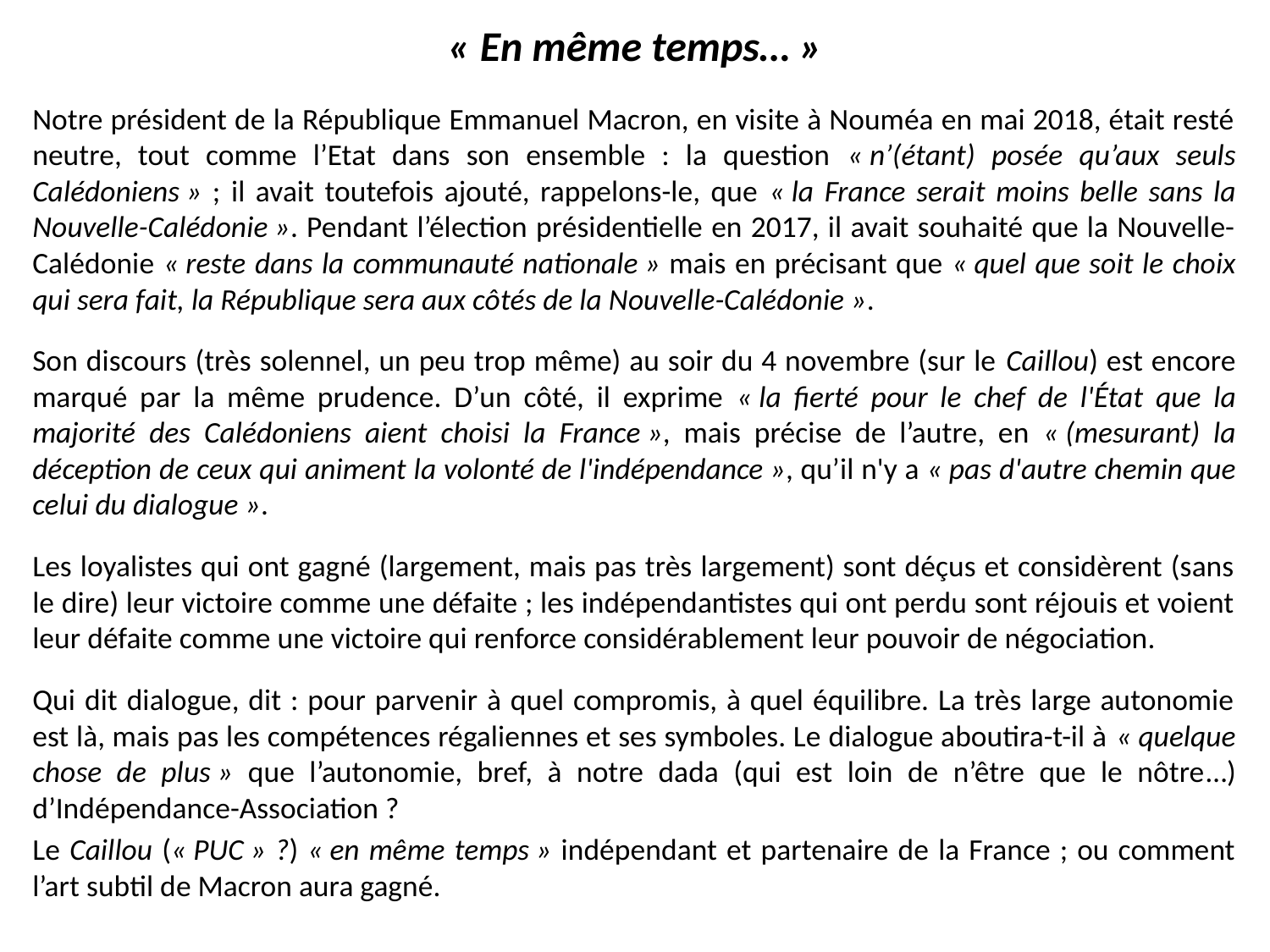

# « En même temps… »
Notre président de la République Emmanuel Macron, en visite à Nouméa en mai 2018, était resté neutre, tout comme l’Etat dans son ensemble : la question « n’(étant) posée qu’aux seuls Calédoniens » ; il avait toutefois ajouté, rappelons-le, que « la France serait moins belle sans la Nouvelle-Calédonie ». Pendant l’élection présidentielle en 2017, il avait souhaité que la Nouvelle-Calédonie « reste dans la communauté nationale » mais en précisant que « quel que soit le choix qui sera fait, la République sera aux côtés de la Nouvelle-Calédonie ».

Son discours (très solennel, un peu trop même) au soir du 4 novembre (sur le Caillou) est encore marqué par la même prudence. D’un côté, il exprime « la fierté pour le chef de l'État que la majorité des Calédoniens aient choisi la France », mais précise de l’autre, en « (mesurant) la déception de ceux qui animent la volonté de l'indépendance », qu’il n'y a « pas d'autre chemin que celui du dialogue ».

Les loyalistes qui ont gagné (largement, mais pas très largement) sont déçus et considèrent (sans le dire) leur victoire comme une défaite ; les indépendantistes qui ont perdu sont réjouis et voient leur défaite comme une victoire qui renforce considérablement leur pouvoir de négociation.

Qui dit dialogue, dit : pour parvenir à quel compromis, à quel équilibre. La très large autonomie est là, mais pas les compétences régaliennes et ses symboles. Le dialogue aboutira-t-il à « quelque chose de plus » que l’autonomie, bref, à notre dada (qui est loin de n’être que le nôtre…) d’Indépendance-Association ?
Le Caillou (« PUC » ?) « en même temps » indépendant et partenaire de la France ; ou comment l’art subtil de Macron aura gagné.